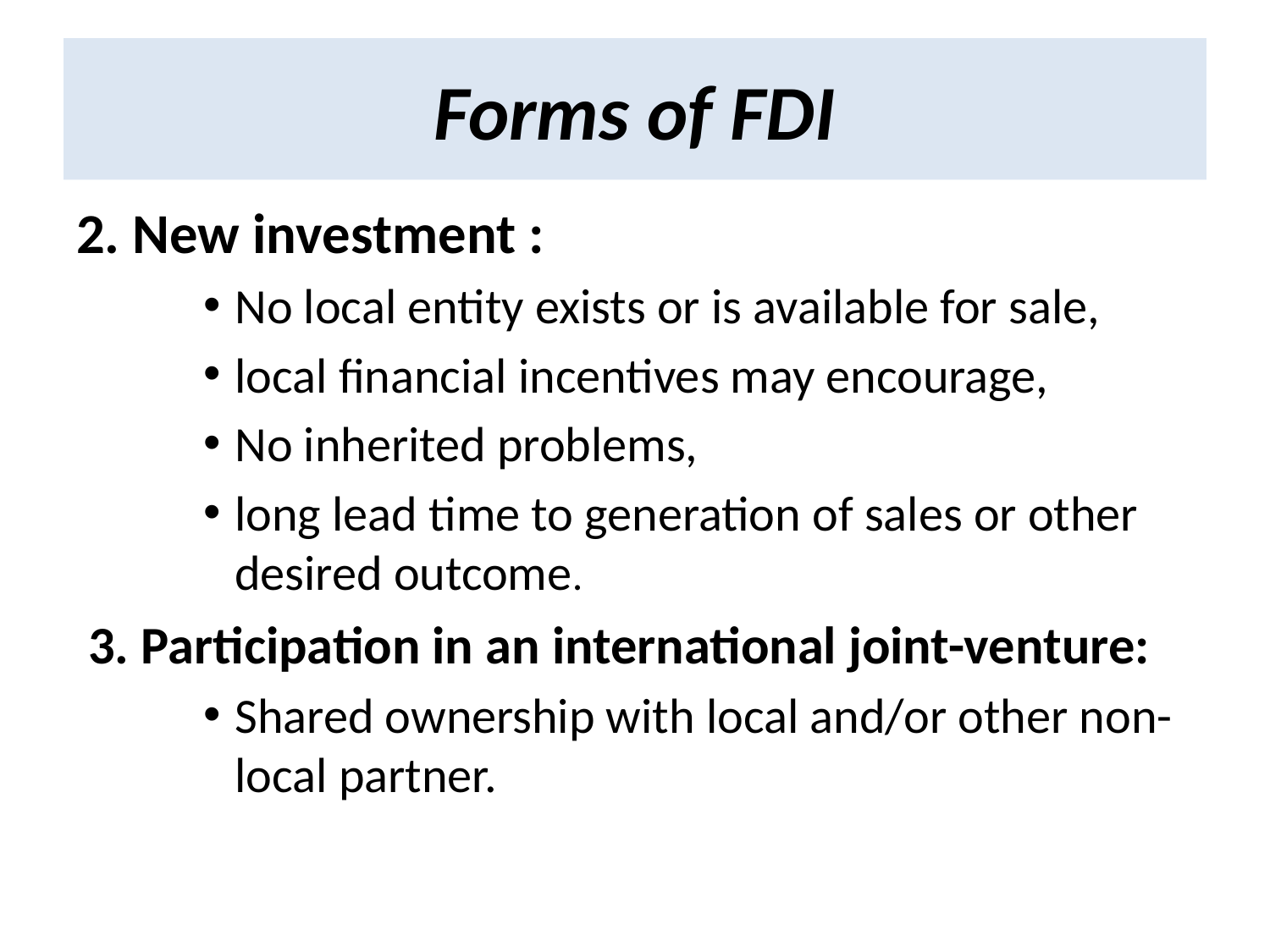

# Forms of FDI
2. New investment :
No local entity exists or is available for sale,
local financial incentives may encourage,
No inherited problems,
long lead time to generation of sales or other desired outcome.
 3. Participation in an international joint-venture:
Shared ownership with local and/or other non-local partner.